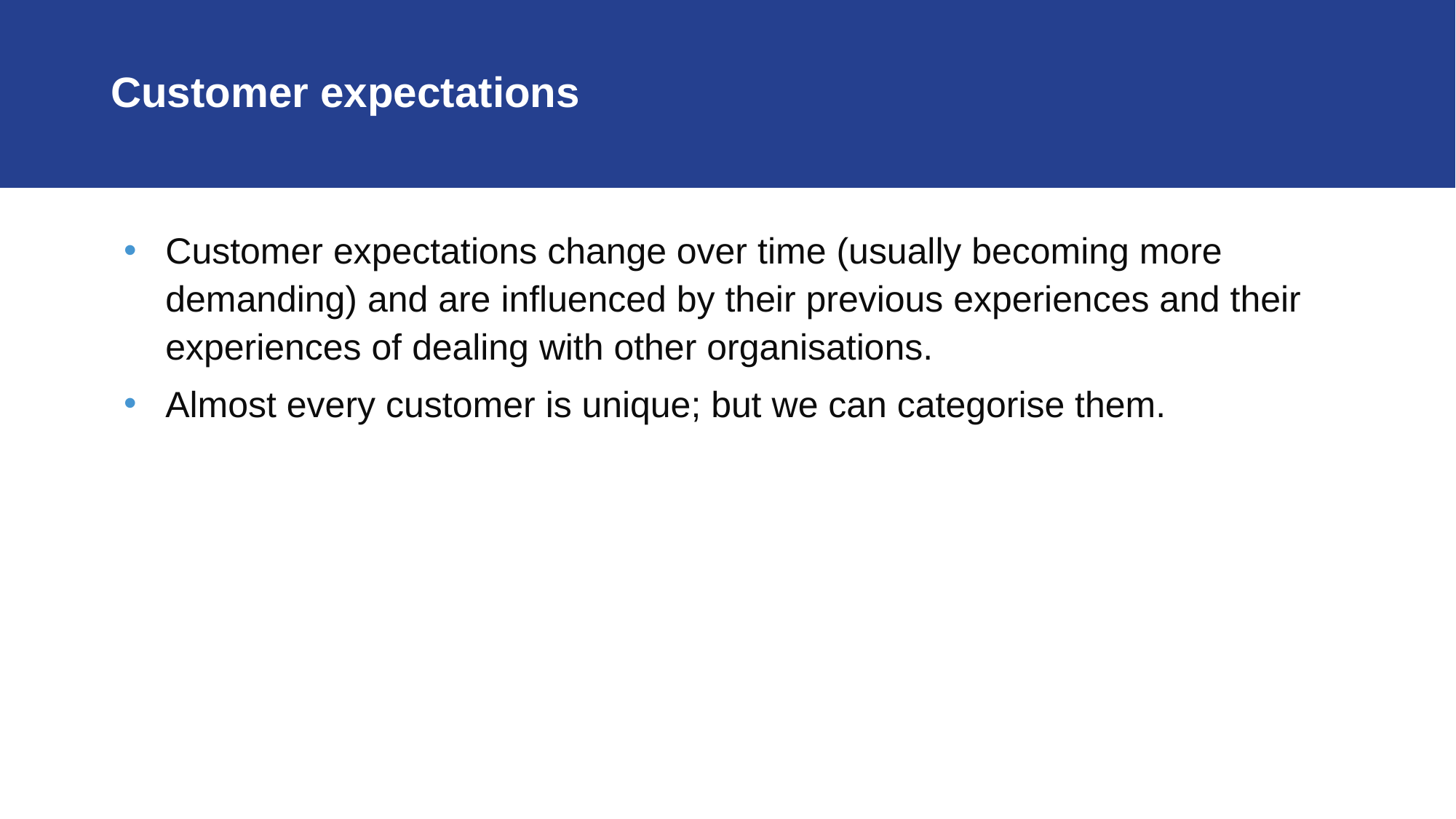

# Customer expectations
Customer expectations change over time (usually becoming more demanding) and are influenced by their previous experiences and their experiences of dealing with other organisations.
Almost every customer is unique; but we can categorise them.